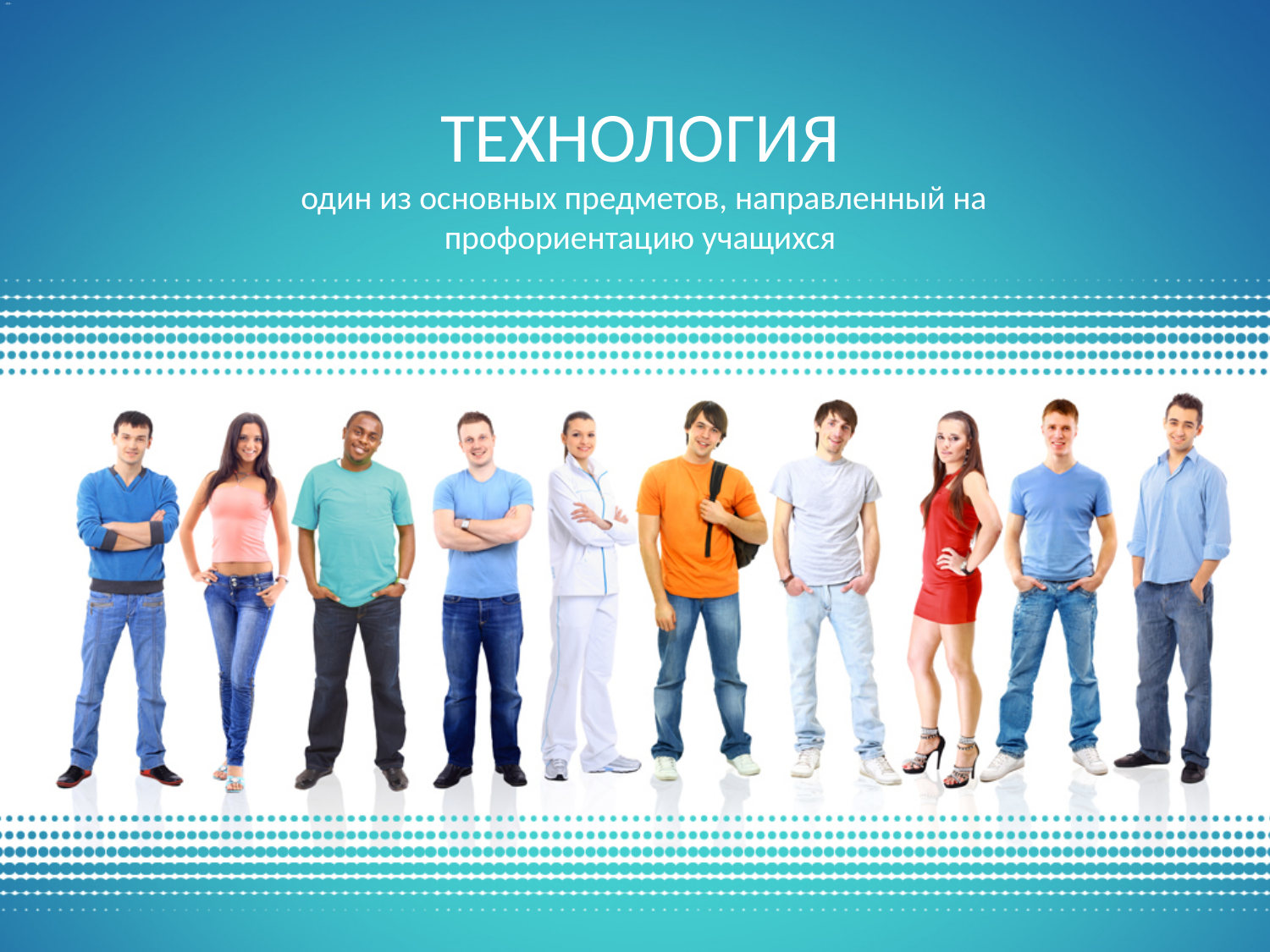

# ТЕХНОЛОГИЯ
 один из основных предметов, направленный на профориентацию учащихся